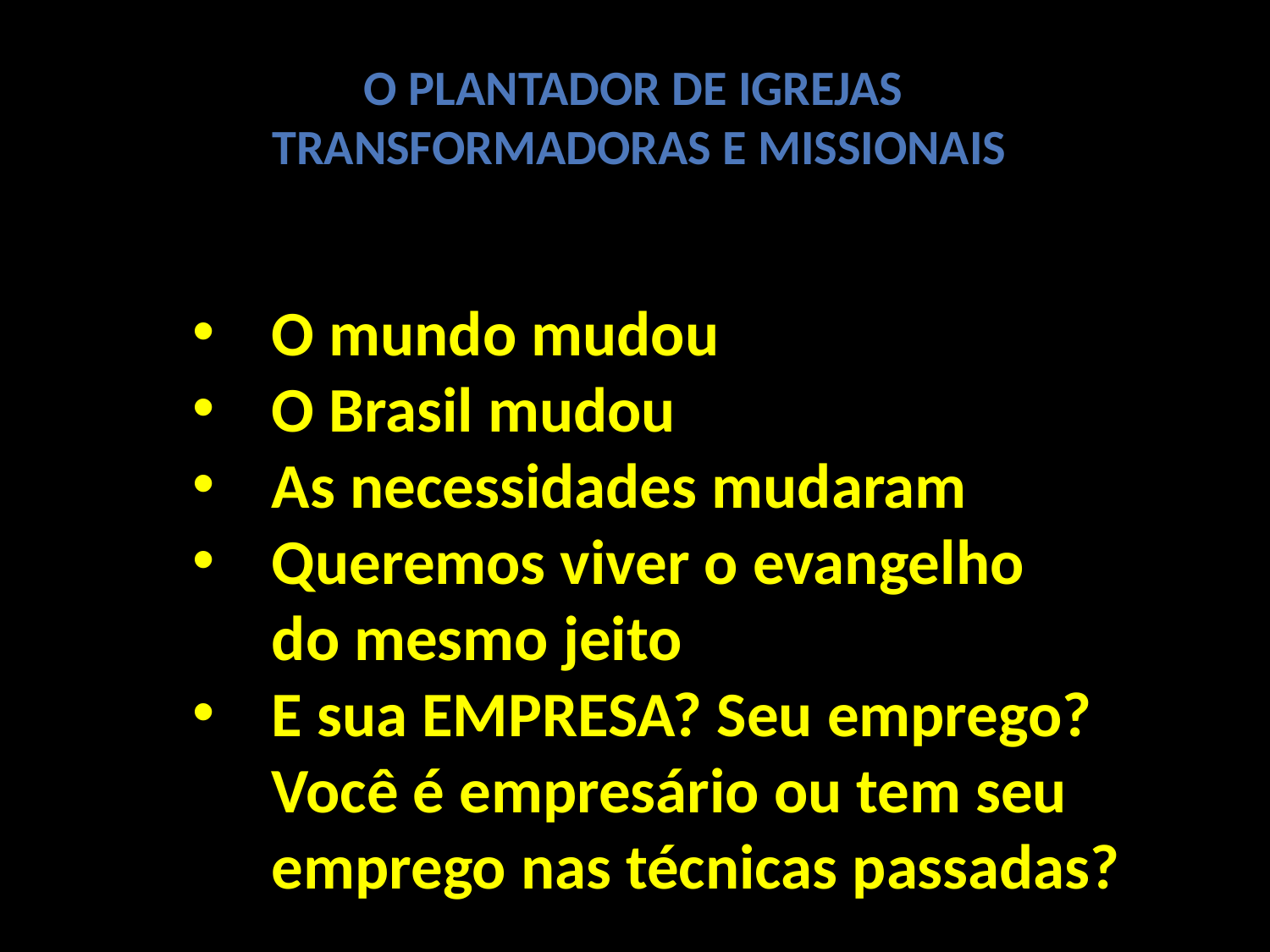

O Plantador de Igrejas
Transformadoras e Missionais
O mundo mudou
O Brasil mudou
As necessidades mudaram
Queremos viver o evangelho
do mesmo jeito
E sua EMPRESA? Seu emprego?
Você é empresário ou tem seu
emprego nas técnicas passadas?